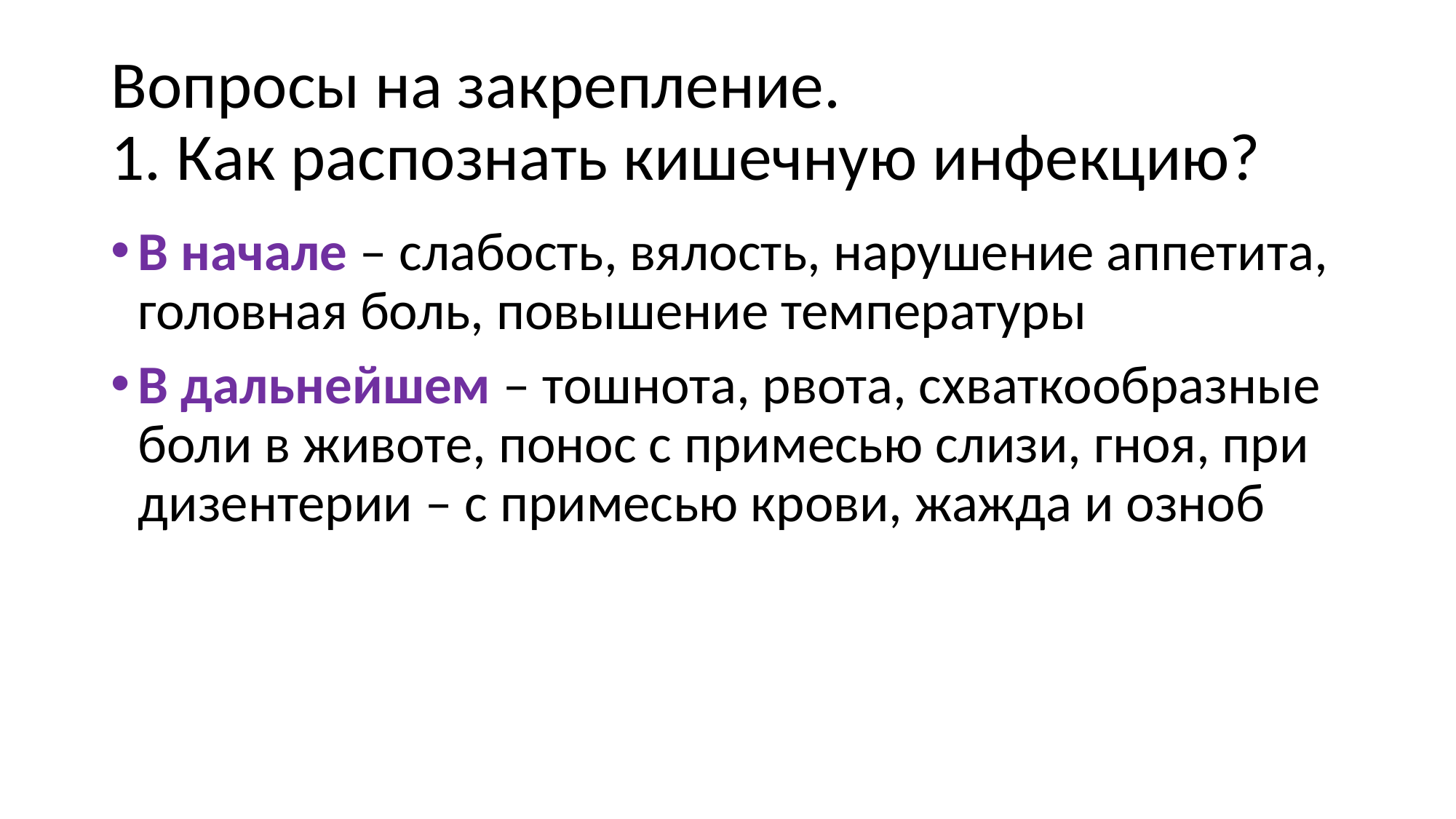

# Вопросы на закрепление. 1. Как распознать кишечную инфекцию?
В начале – слабость, вялость, нарушение аппетита, головная боль, повышение температуры
В дальнейшем – тошнота, рвота, схваткообразные боли в животе, понос с примесью слизи, гноя, при дизентерии – с примесью крови, жажда и озноб